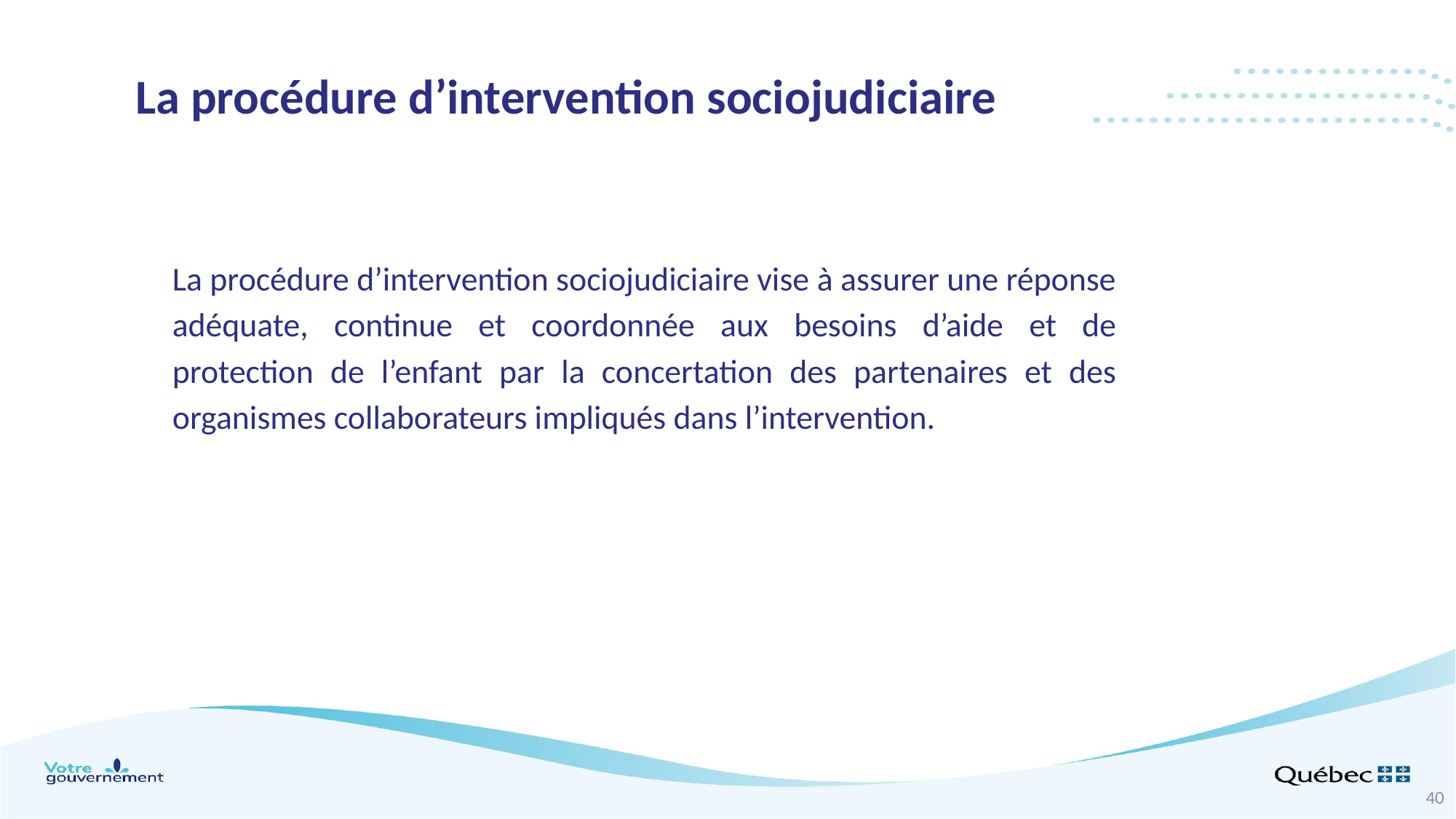

La procédure d’intervention sociojudiciaire
La procédure d’intervention sociojudiciaire vise à assurer une réponse adéquate, continue et coordonnée aux besoins d’aide et de protection de l’enfant par la concertation des partenaires et des organismes collaborateurs impliqués dans l’intervention.
40